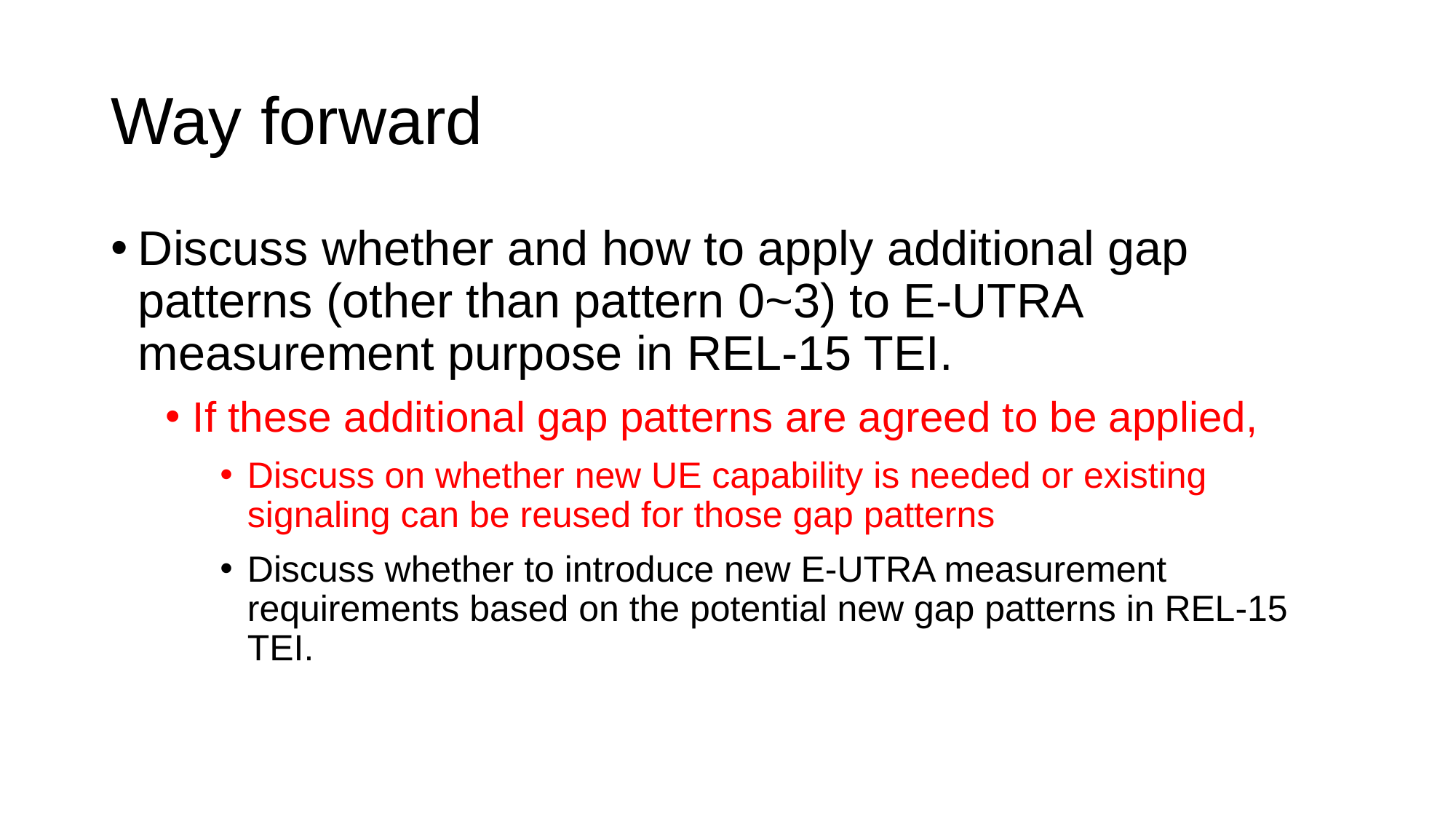

# Way forward
Discuss whether and how to apply additional gap patterns (other than pattern 0~3) to E-UTRA measurement purpose in REL-15 TEI.
If these additional gap patterns are agreed to be applied,
Discuss on whether new UE capability is needed or existing signaling can be reused for those gap patterns
Discuss whether to introduce new E-UTRA measurement requirements based on the potential new gap patterns in REL-15 TEI.